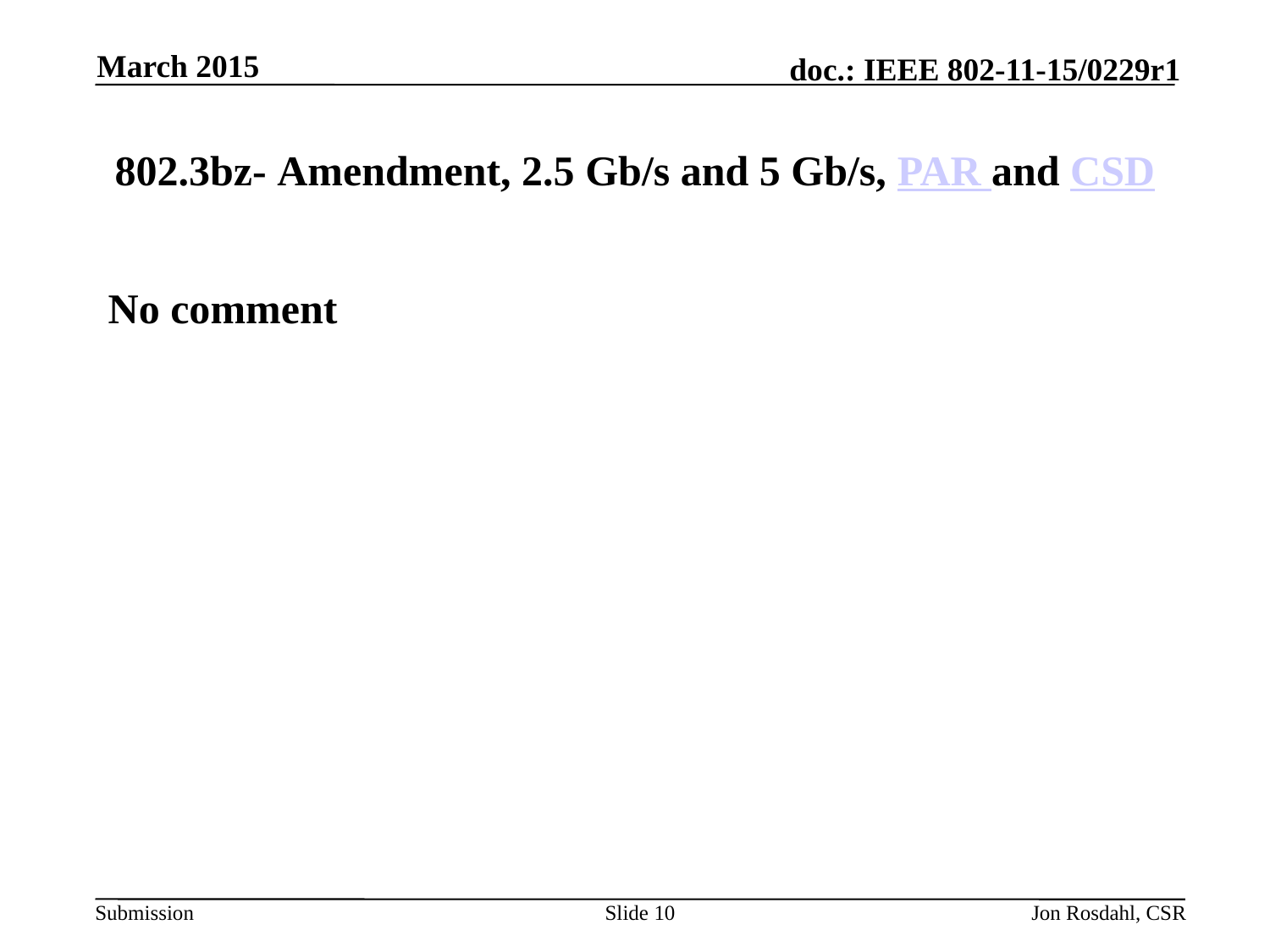

March 2015
# 802.3bz- Amendment, 2.5 Gb/s and 5 Gb/s, PAR and CSD
No comment
Slide 10
Jon Rosdahl, CSR